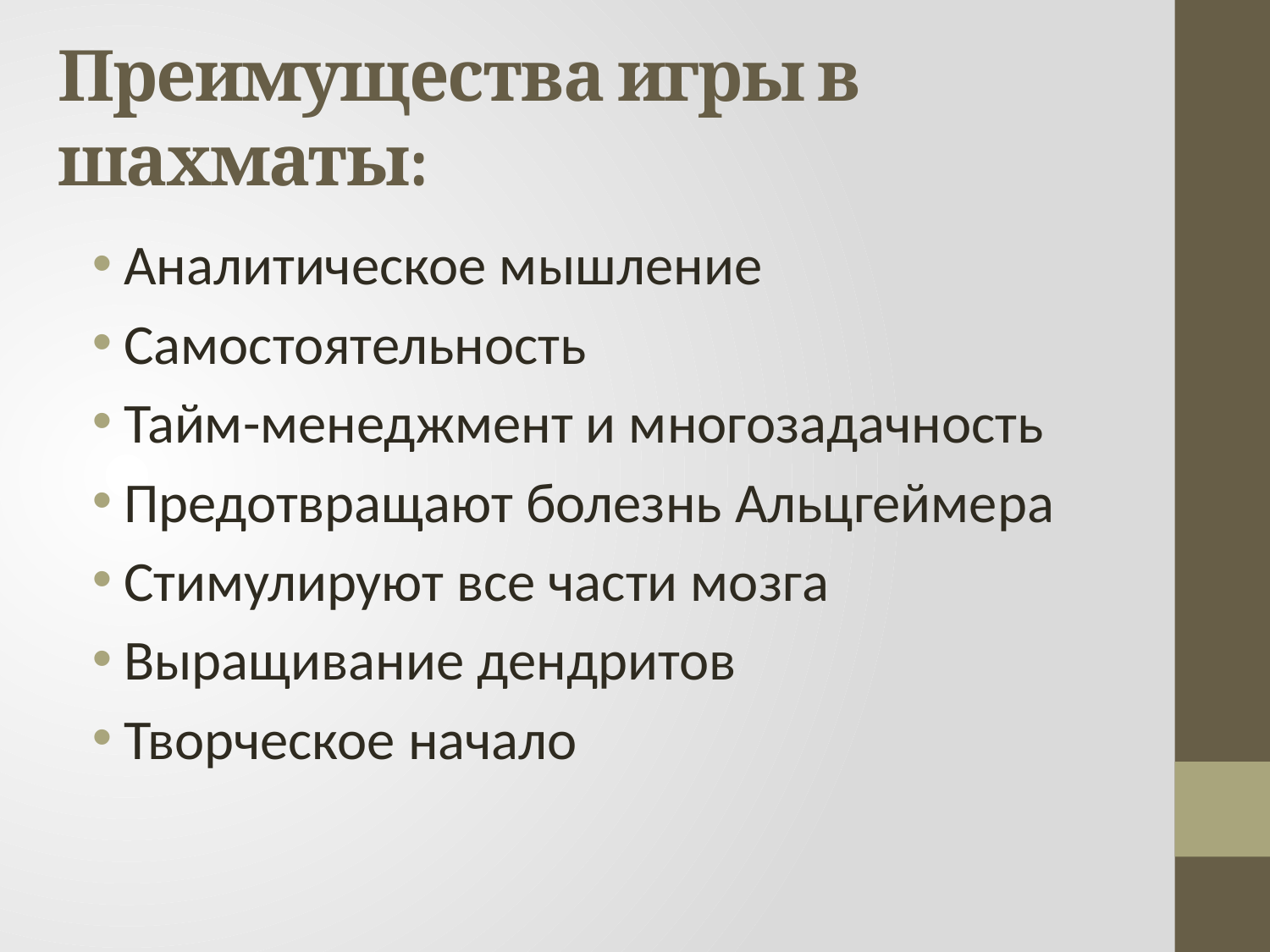

# Преимущества игры в шахматы:
Аналитическое мышление
Самостоятельность
Тайм-менеджмент и многозадачность
Предотвращают болезнь Альцгеймера
Стимулируют все части мозга
Выращивание дендритов
Творческое начало